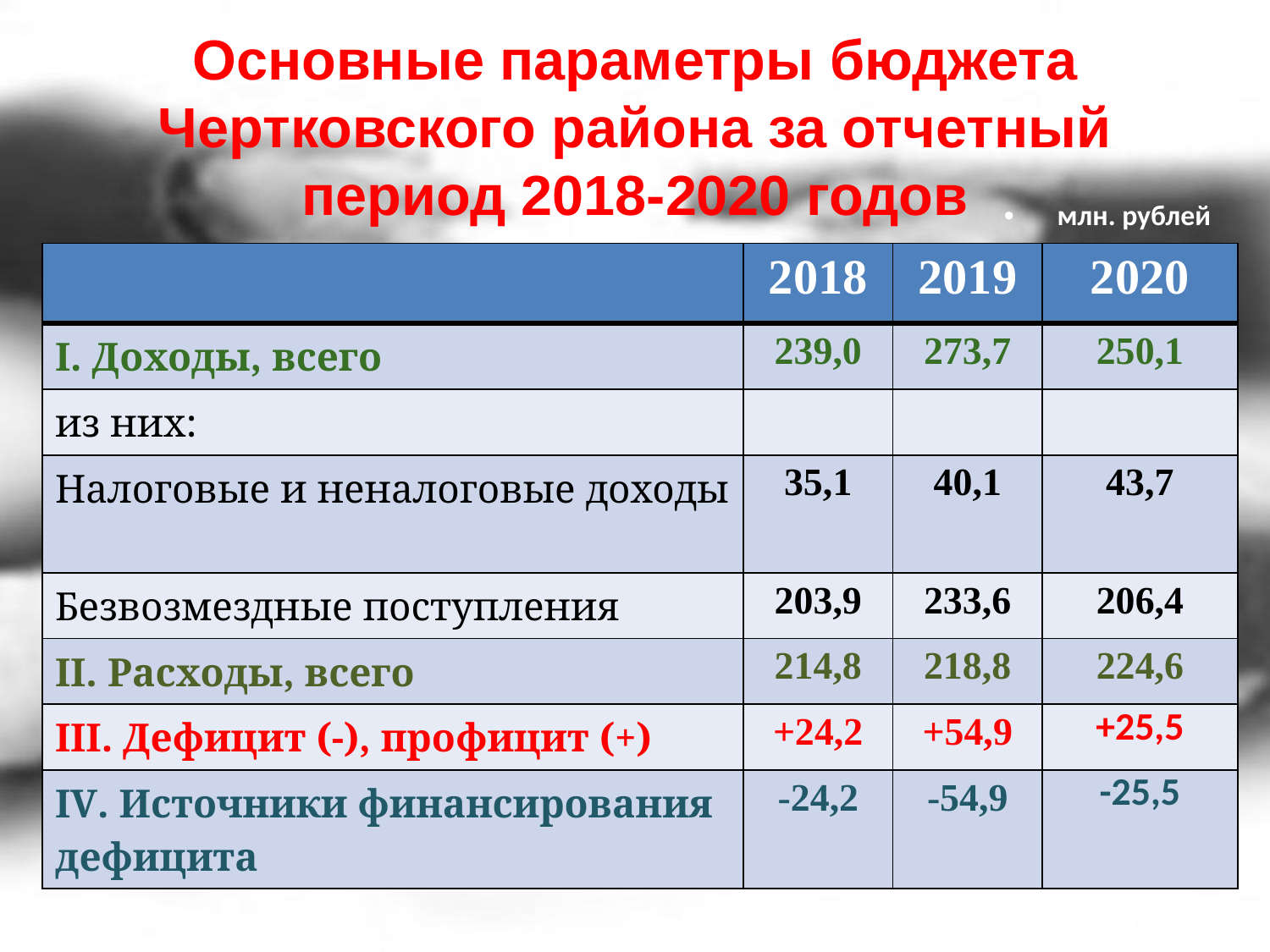

# Основные параметры бюджета Чертковского района за отчетный период 2018-2020 годов
млн. рублей
|  | 2018 | 2019 | 2020 |
| --- | --- | --- | --- |
| I. Доходы, всего | 239,0 | 273,7 | 250,1 |
| из них: |  |  |  |
| Налоговые и неналоговые доходы | 35,1 | 40,1 | 43,7 |
| Безвозмездные поступления | 203,9 | 233,6 | 206,4 |
| II. Расходы, всего | 214,8 | 218,8 | 224,6 |
| III. Дефицит (-), профицит (+) | +24,2 | +54,9 | +25,5 |
| IV. Источники финансирования дефицита | -24,2 | -54,9 | -25,5 |